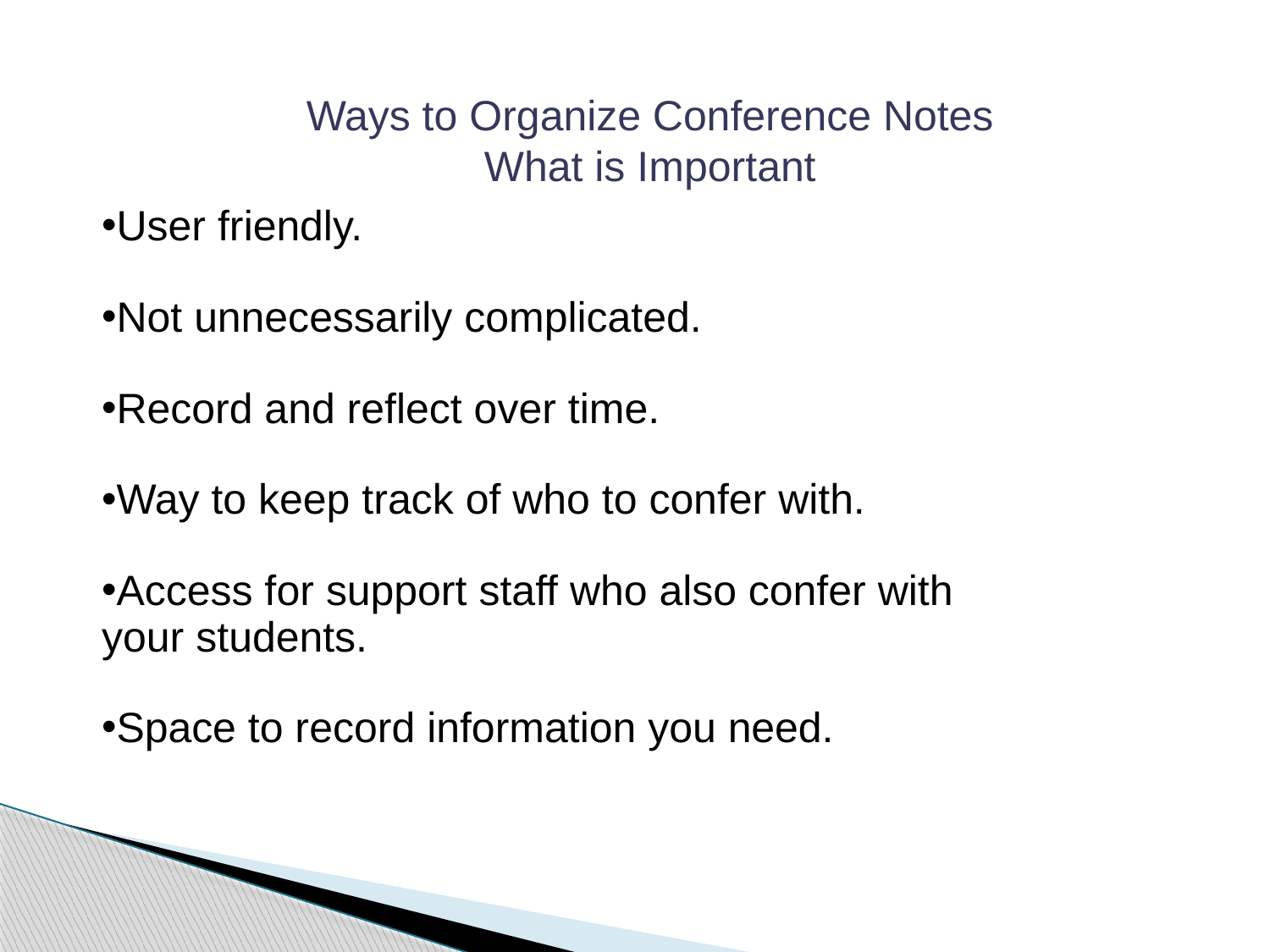

Ways to Organize Conference Notes
What is Important
User friendly.

Not unnecessarily complicated.

Record and reflect over time.

Way to keep track of who to confer with.

Access for support staff who also confer with your students.

Space to record information you need.